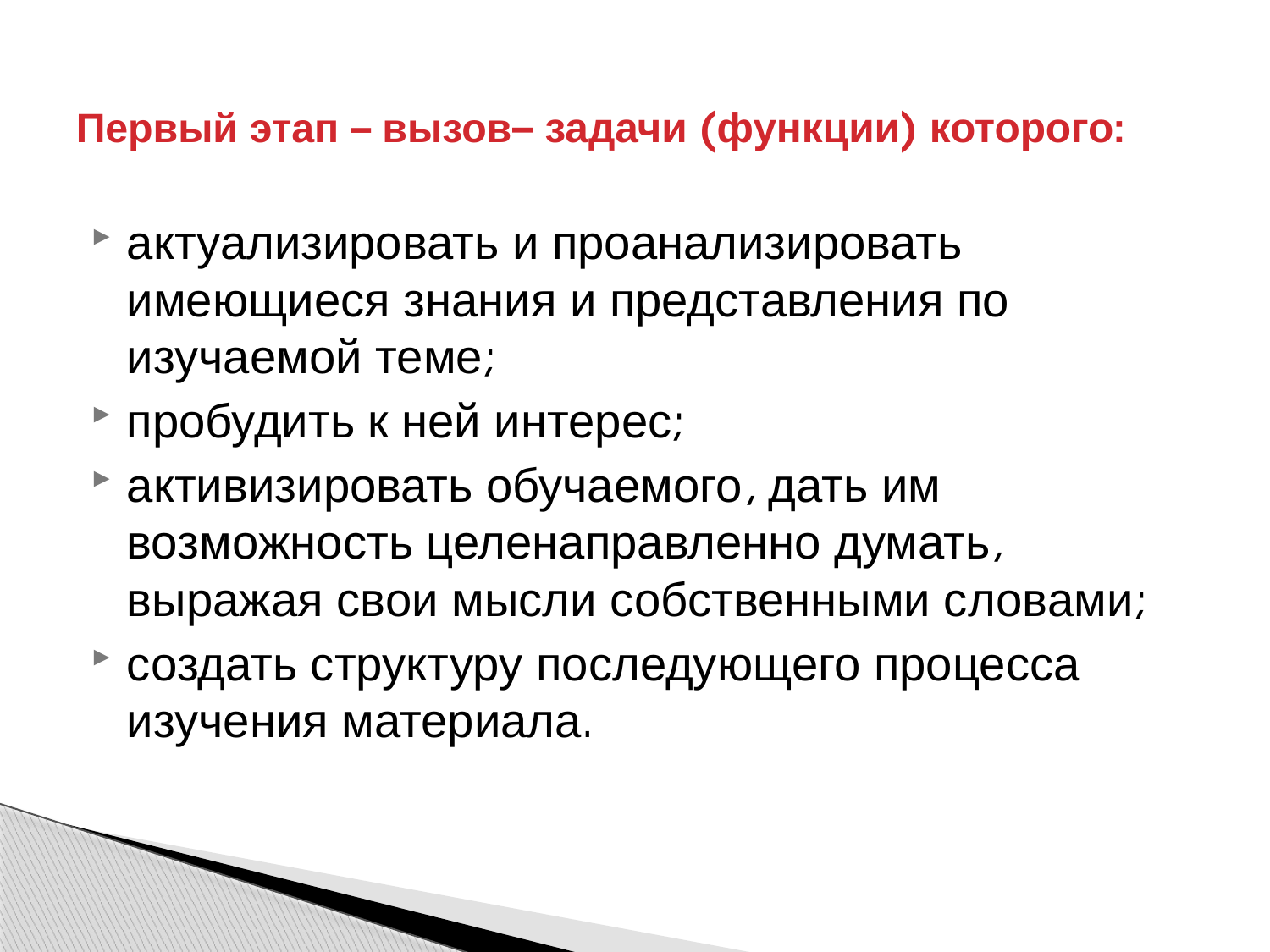

# Первый этап – вызов– задачи (функции) которого:
актуализировать и проанализировать имеющиеся знания и представления по изучаемой теме;
пробудить к ней интерес;
активизировать обучаемого, дать им возможность целенаправленно думать, выражая свои мысли собственными словами;
создать структуру последующего процесса изучения материала.